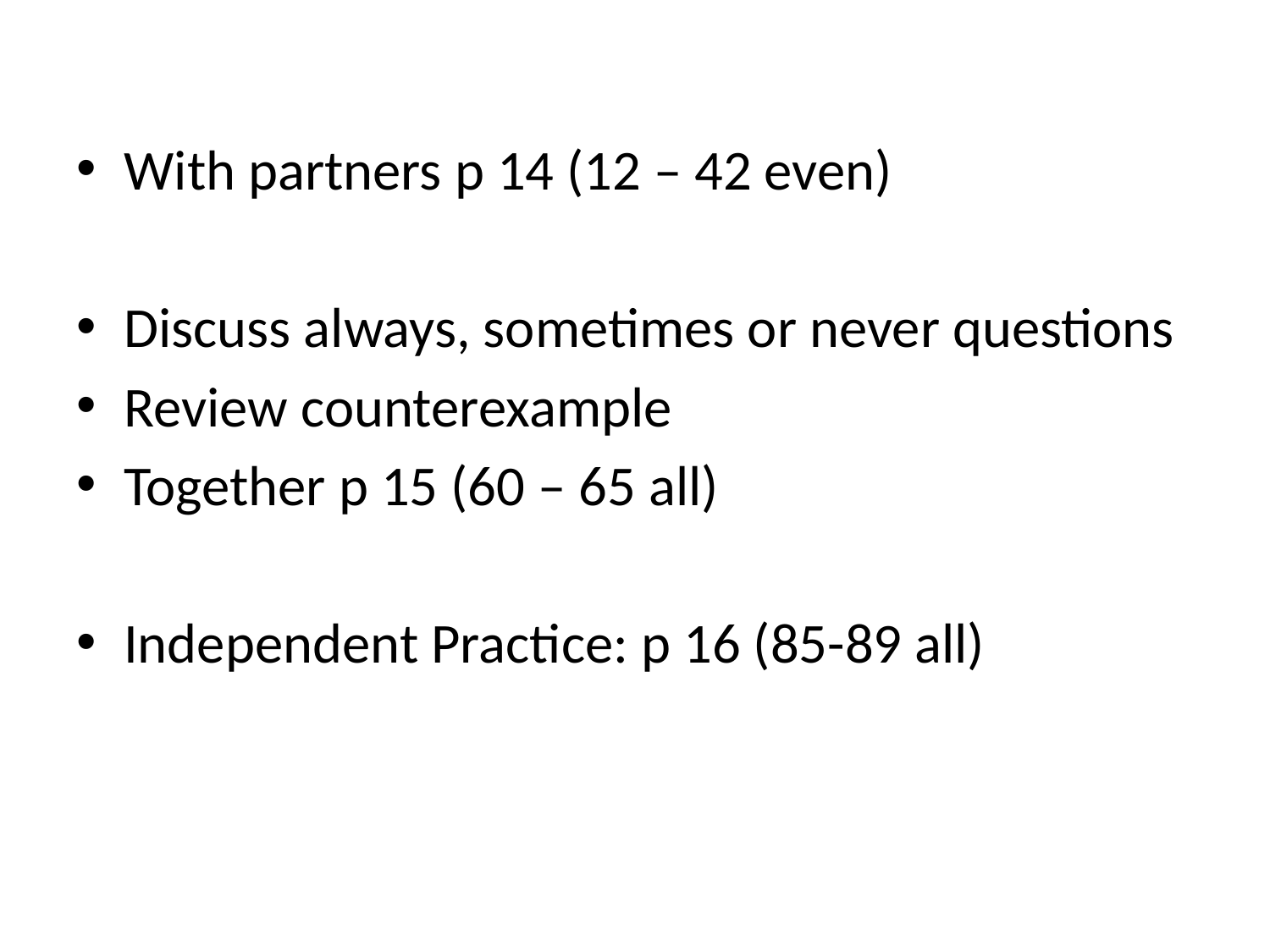

#
With partners p 14 (12 – 42 even)

Discuss always, sometimes or never questions
Review counterexample
Together p 15 (60 – 65 all)

Independent Practice: p 16 (85-89 all)